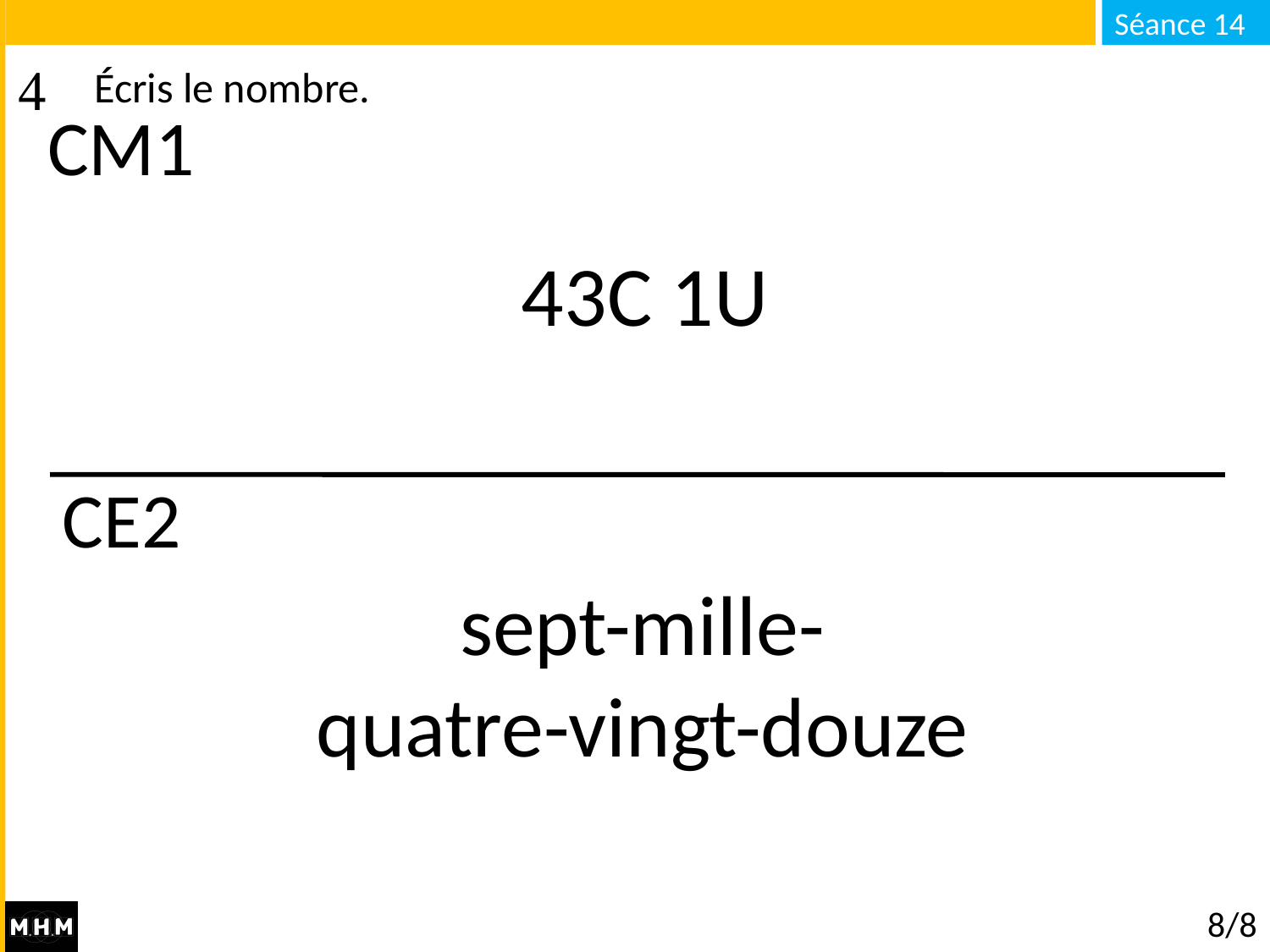

# Écris le nombre.
CM1
43C 1U
CE2

sept-mille-
quatre-vingt-douze
8/8